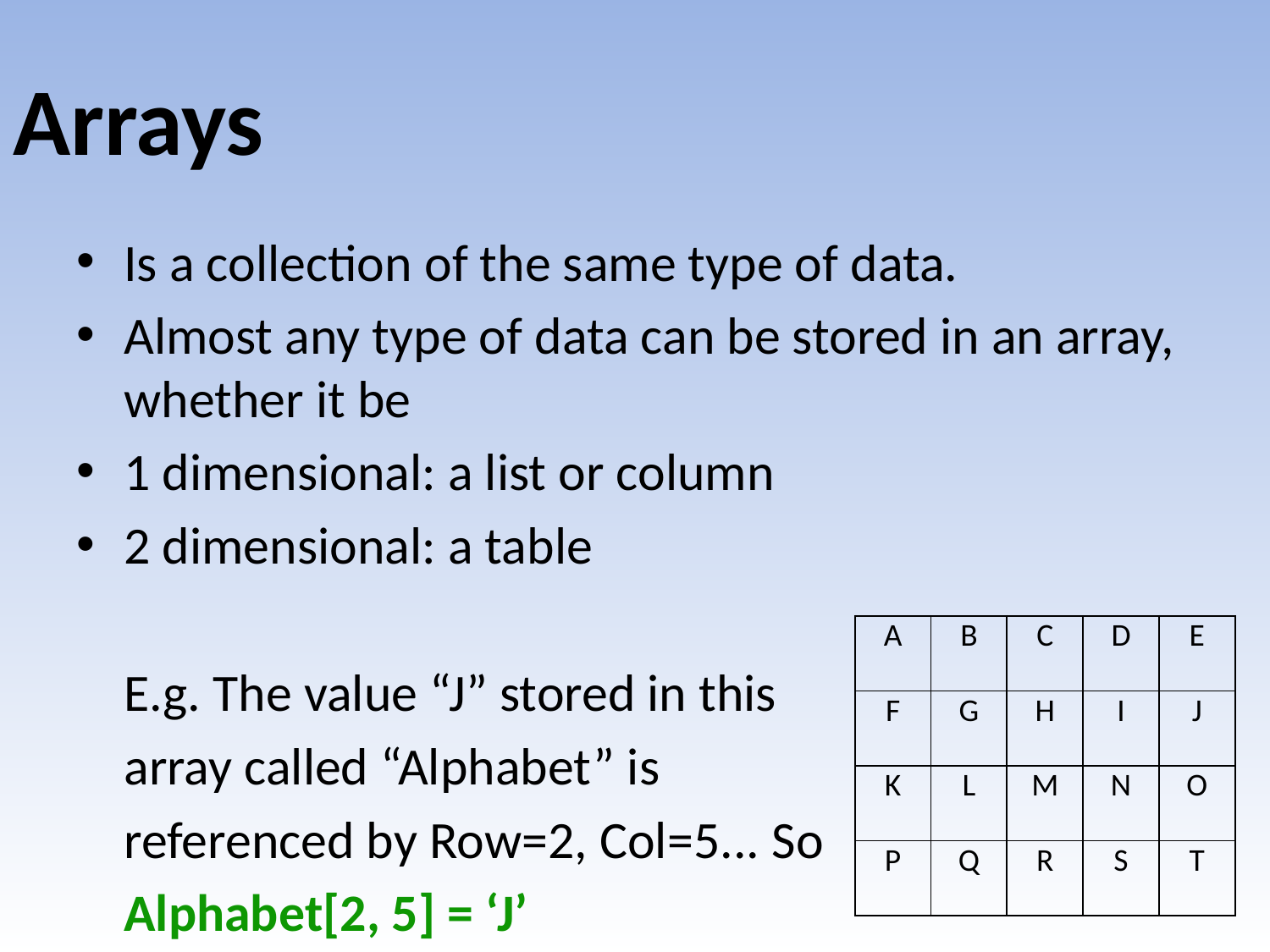

# Arrays
Is a collection of the same type of data.
Almost any type of data can be stored in an array, whether it be
1 dimensional: a list or column
2 dimensional: a table

	E.g. The value “J” stored in this
	array called “Alphabet” is
	referenced by Row=2, Col=5... So
	Alphabet[2, 5] = ‘J’

| A | B | C | D | E |
| --- | --- | --- | --- | --- |
| F | G | H | I | J |
| K | L | M | N | O |
| P | Q | R | S | T |